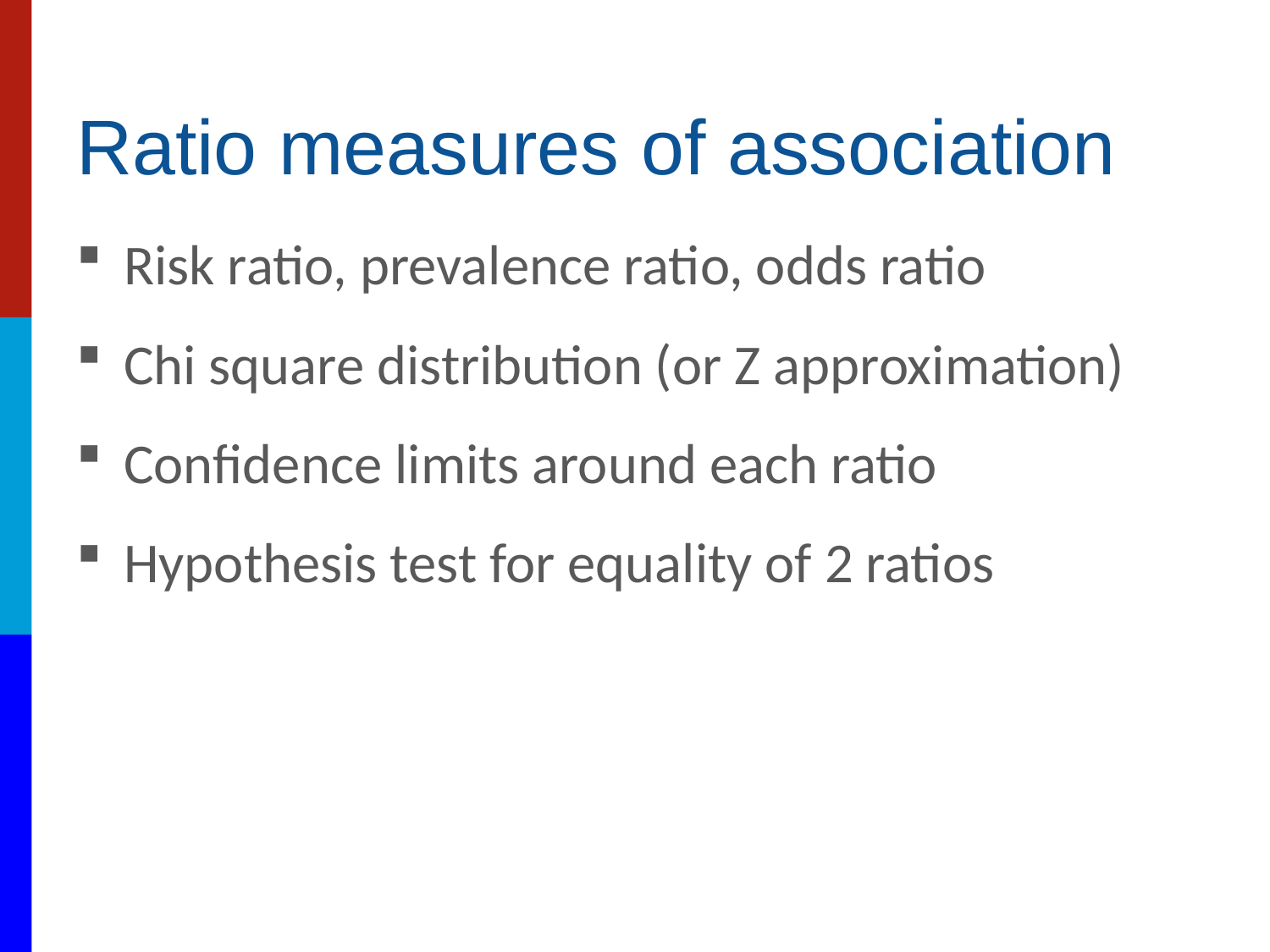

# Ratio measures of association
Risk ratio, prevalence ratio, odds ratio
Chi square distribution (or Z approximation)
Confidence limits around each ratio
Hypothesis test for equality of 2 ratios